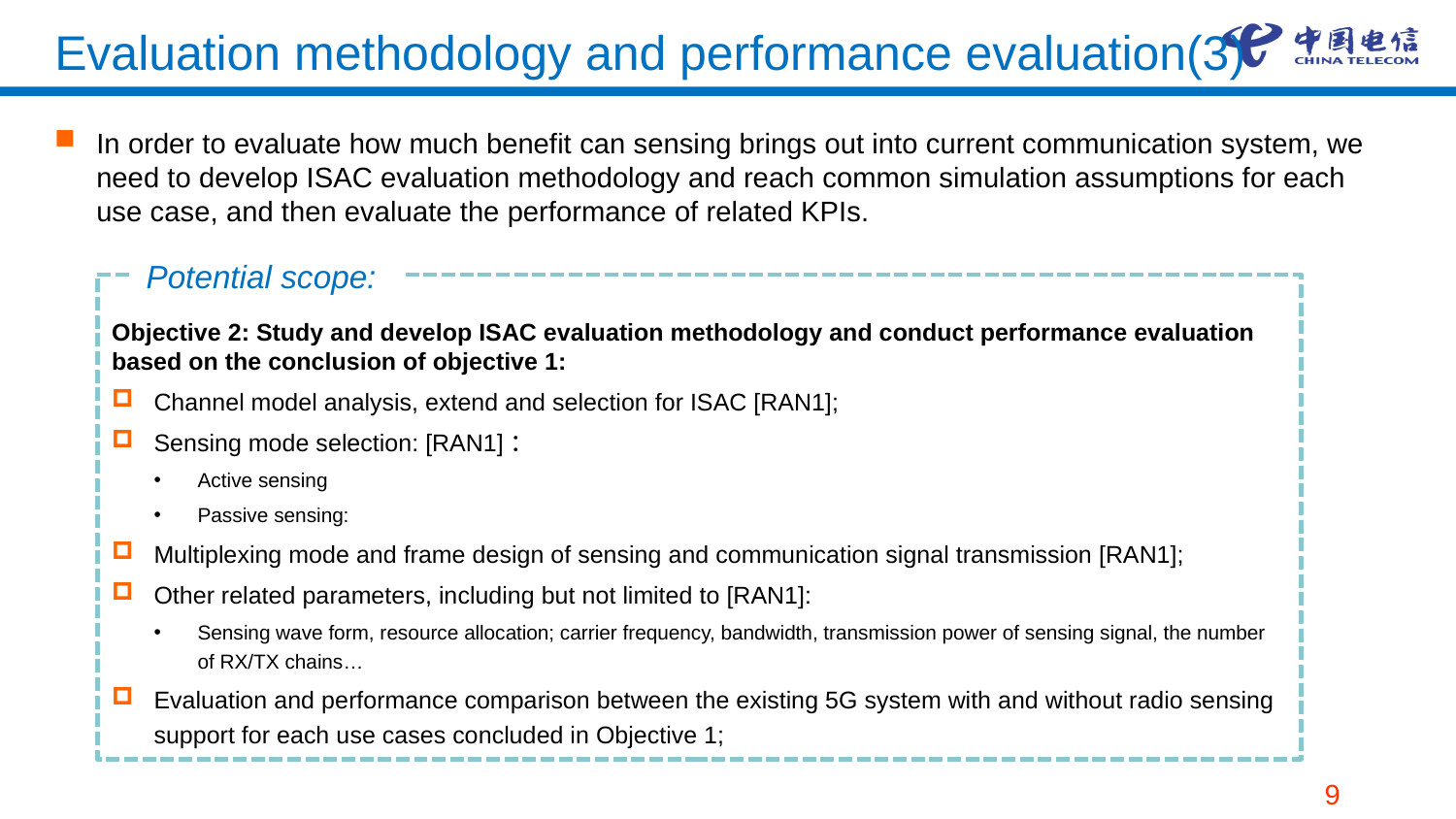

# Evaluation methodology and performance evaluation(3)

In order to evaluate how much benefit can sensing brings out into current communication system, we need to develop ISAC evaluation methodology and reach common simulation assumptions for each use case, and then evaluate the performance of related KPIs.
Potential scope:

Objective 2: Study and develop ISAC evaluation methodology and conduct performance evaluation based on the conclusion of objective 1:
Channel model analysis, extend and selection for ISAC [RAN1];
Sensing mode selection: [RAN1]：
Active sensing
Passive sensing:
Multiplexing mode and frame design of sensing and communication signal transmission [RAN1];
Other related parameters, including but not limited to [RAN1]:
Sensing wave form, resource allocation; carrier frequency, bandwidth, transmission power of sensing signal, the number of RX/TX chains…
Evaluation and performance comparison between the existing 5G system with and without radio sensing support for each use cases concluded in Objective 1;
9